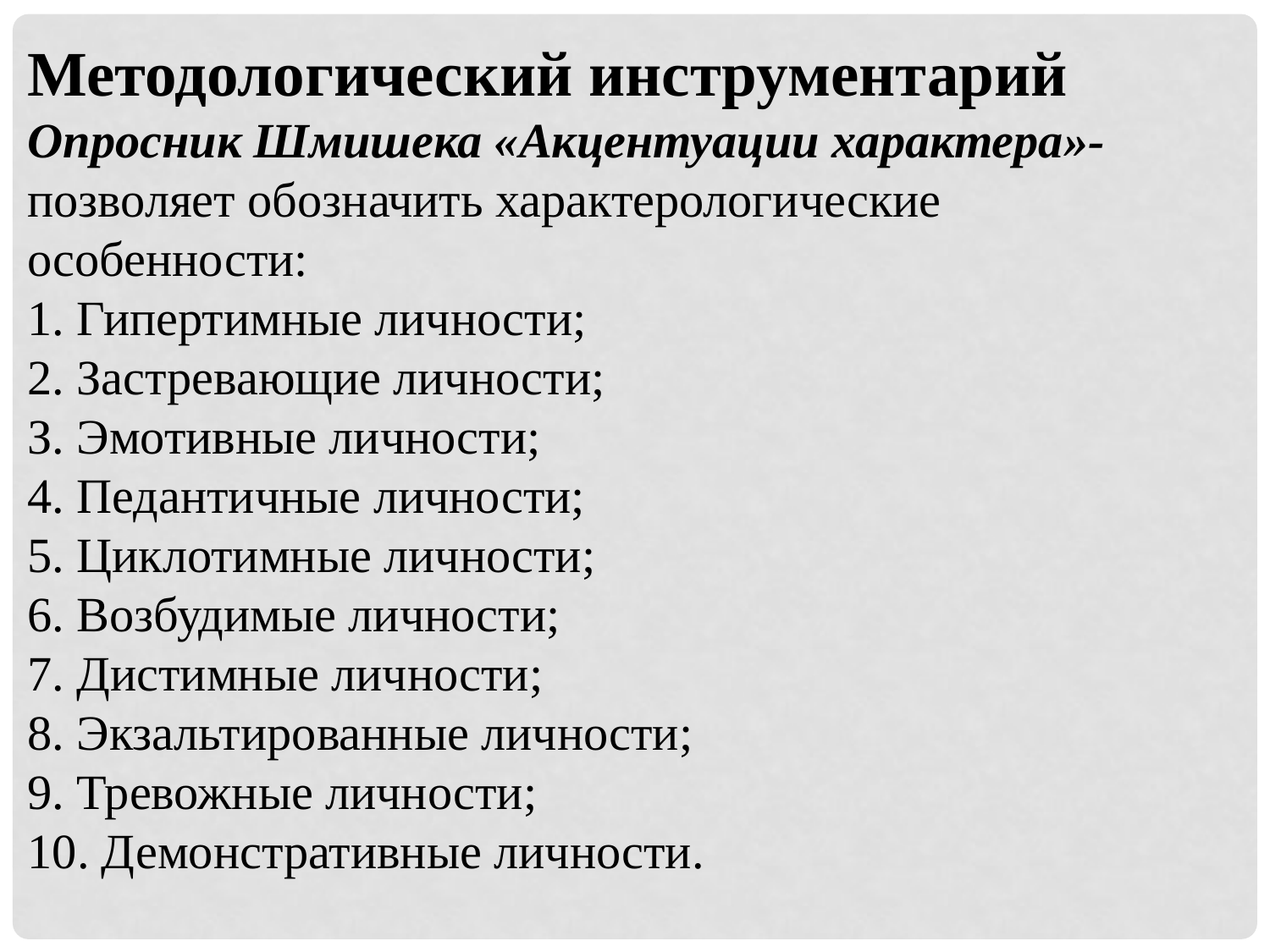

Методологический инструментарий
Опросник Шмишека «Акцентуации характера»-позволяет обозначить характерологические особенности:
1. Гипертимные личности;
2. Застревающие личности;
З. Эмотивные личности;
4. Педантичные личности;
5. Циклотимные личности;
6. Возбудимые личности;
7. Дистимные личности;
8. Экзальтированные личности;
9. Тревожные личности;
10. Демонстративные личности.